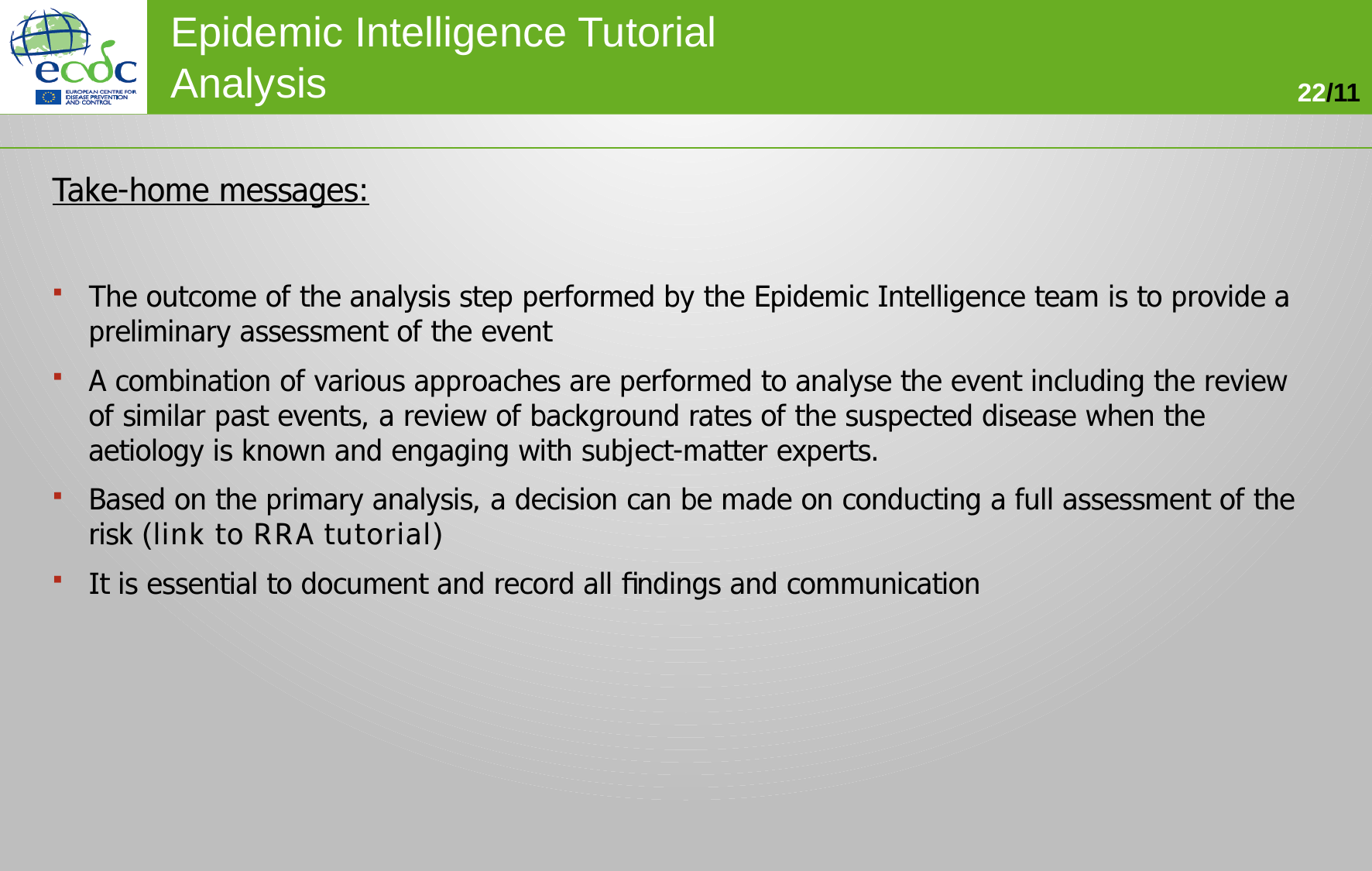

Take-home messages:

The outcome of the analysis step performed by the Epidemic Intelligence team is to provide a preliminary assessment of the event
A combination of various approaches are performed to analyse the event including the review of similar past events, a review of background rates of the suspected disease when the aetiology is known and engaging with subject-matter experts.
Based on the primary analysis, a decision can be made on conducting a full assessment of the risk (link to RRA tutorial)
It is essential to document and record all findings and communication